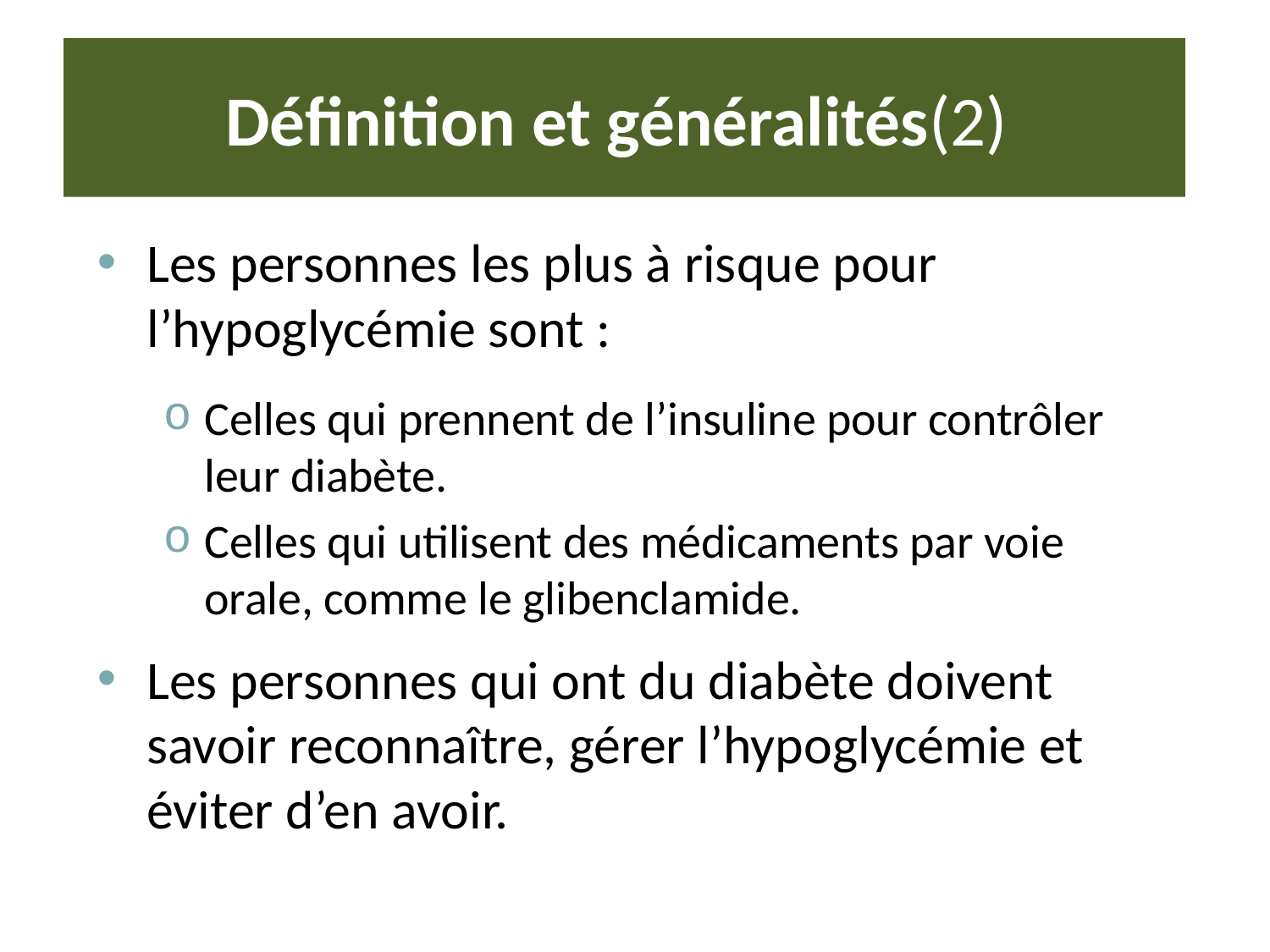

# Définition et généralités(2)
Les personnes les plus à risque pour l’hypoglycémie sont :
Celles qui prennent de l’insuline pour contrôler leur diabète.
Celles qui utilisent des médicaments par voie orale, comme le glibenclamide.
Les personnes qui ont du diabète doivent savoir reconnaître, gérer l’hypoglycémie et éviter d’en avoir.